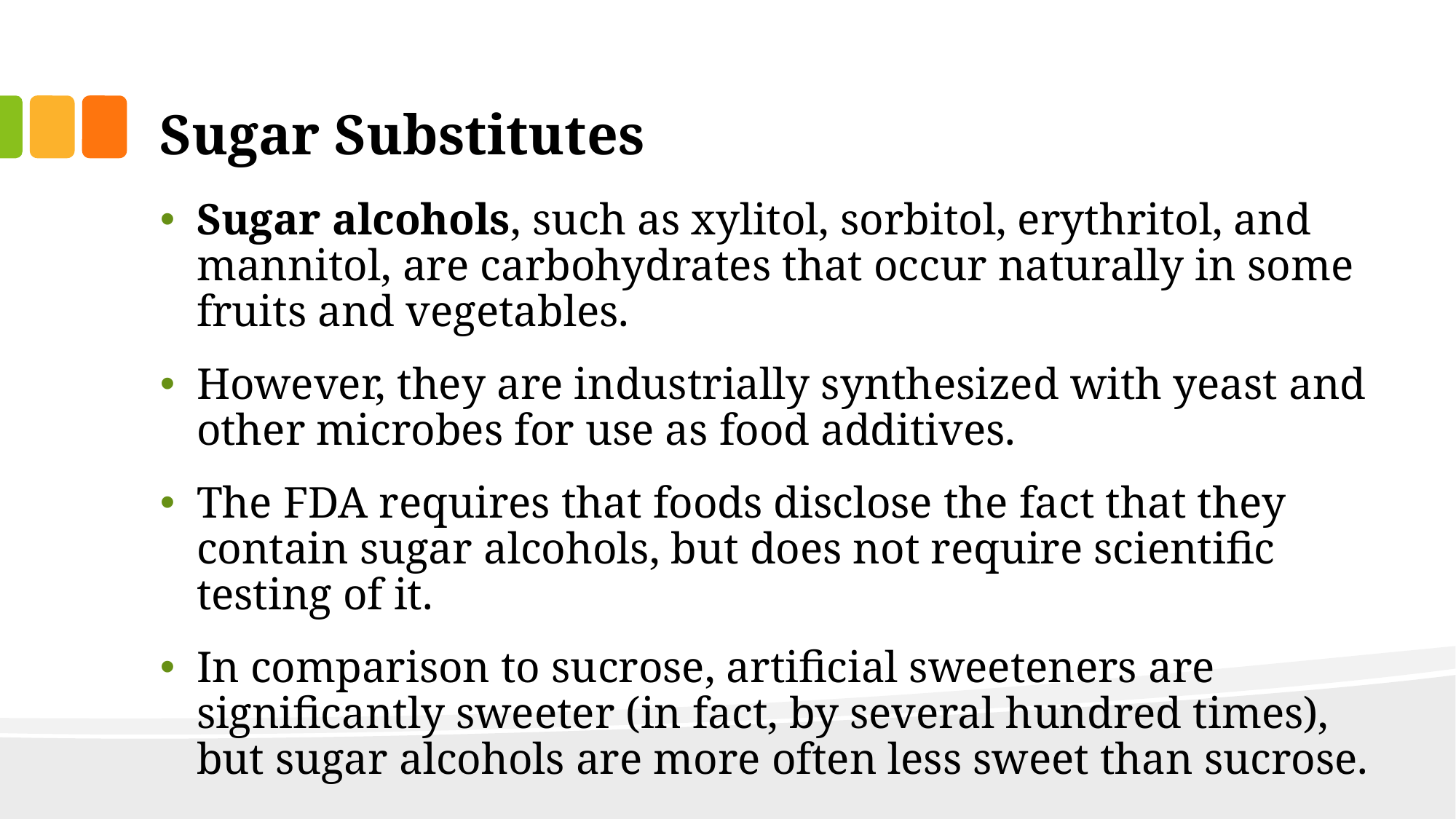

# Sugar Substitutes
Sugar alcohols, such as xylitol, sorbitol, erythritol, and mannitol, are carbohydrates that occur naturally in some fruits and vegetables.
However, they are industrially synthesized with yeast and other microbes for use as food additives.
The FDA requires that foods disclose the fact that they contain sugar alcohols, but does not require scientific testing of it.
In comparison to sucrose, artificial sweeteners are significantly sweeter (in fact, by several hundred times), but sugar alcohols are more often less sweet than sucrose.